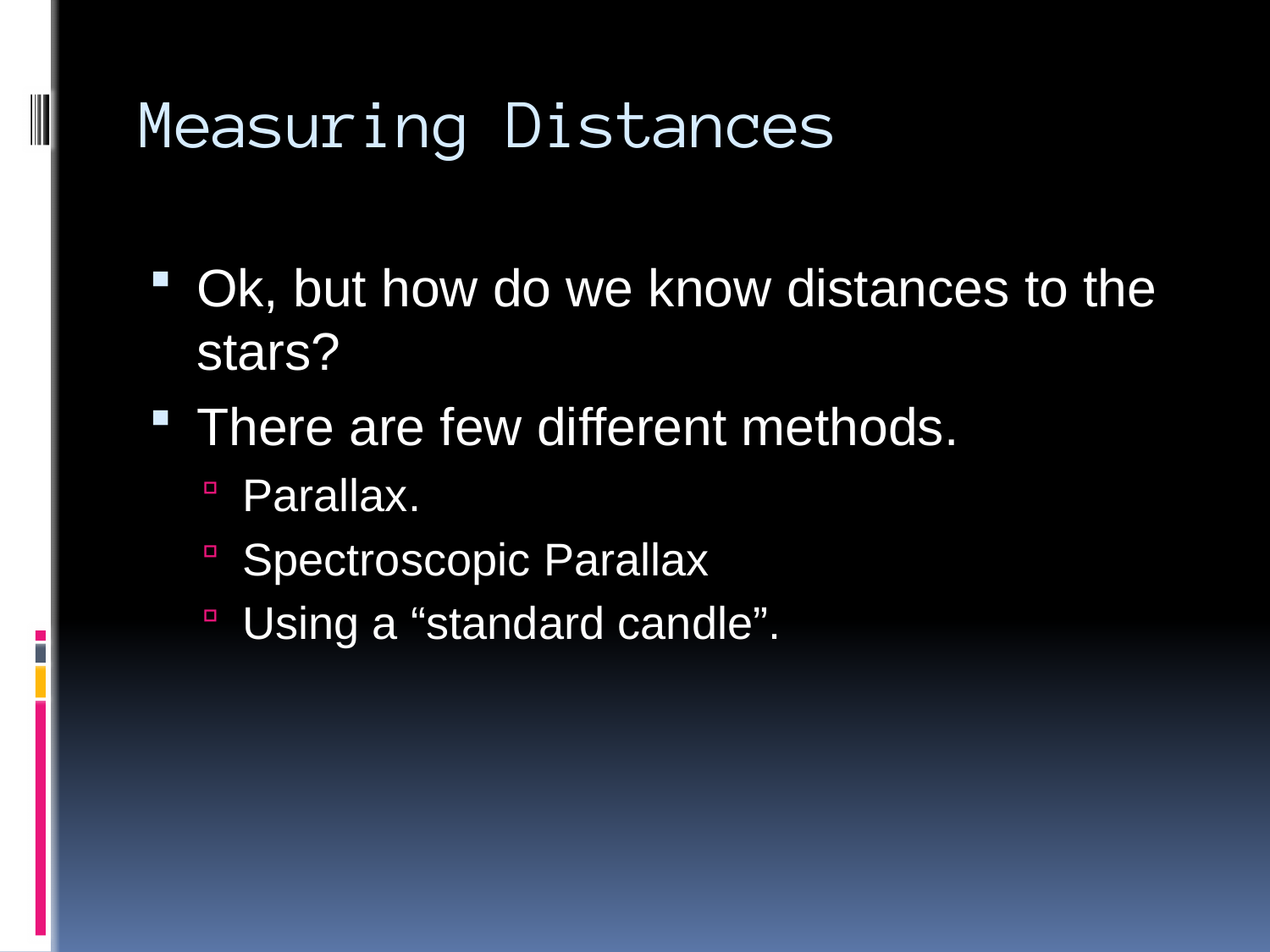

# Measuring Distances
Ok, but how do we know distances to the stars?
There are few different methods.
Parallax.
Spectroscopic Parallax
Using a “standard candle”.